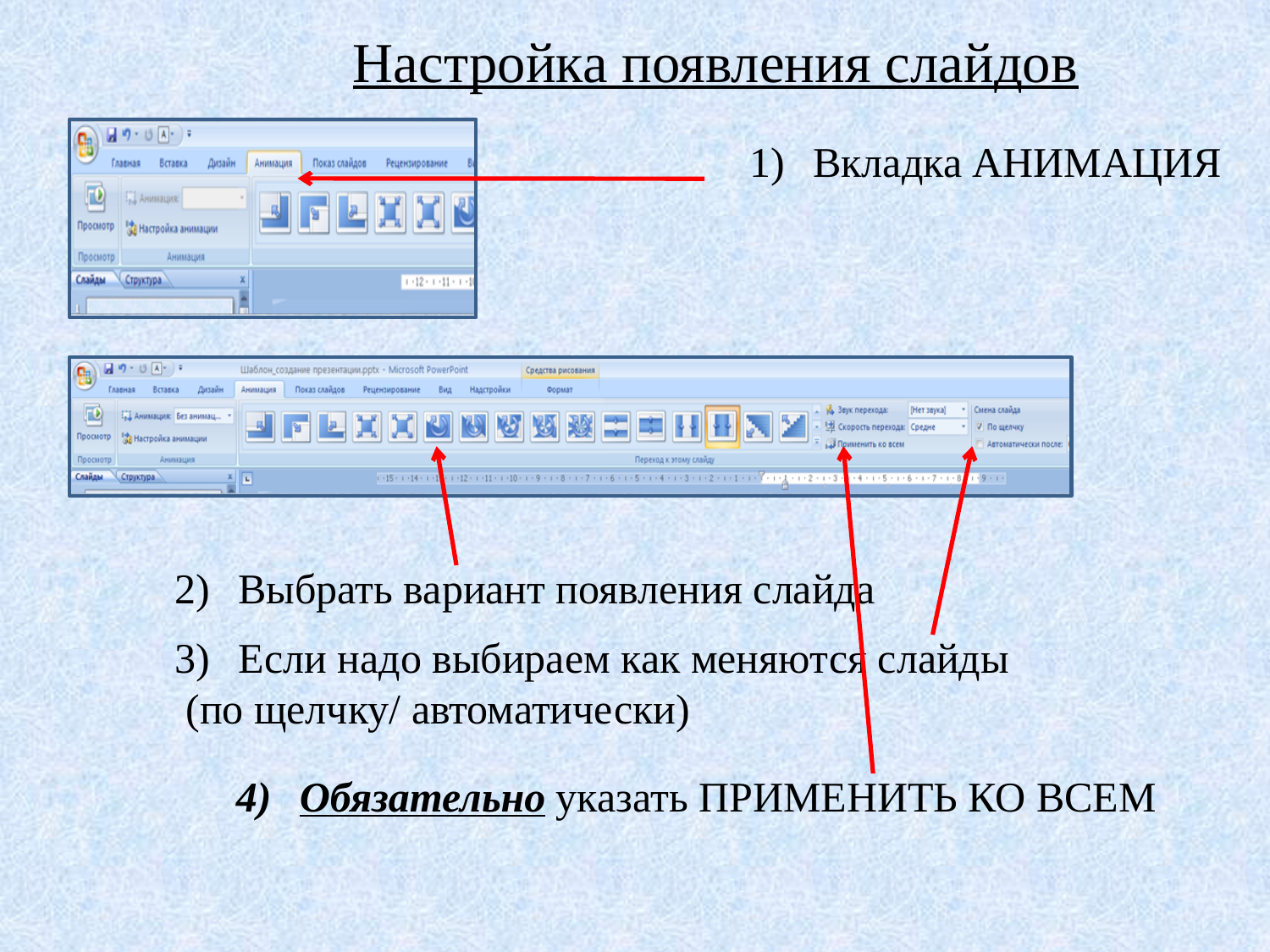

Настройка появления слайдов

Вкладка АНИМАЦИЯ

Выбрать вариант появления слайда
Если надо выбираем как меняются слайды
 (по щелчку/ автоматически)
Обязательно указать ПРИМЕНИТЬ КО ВСЕМ